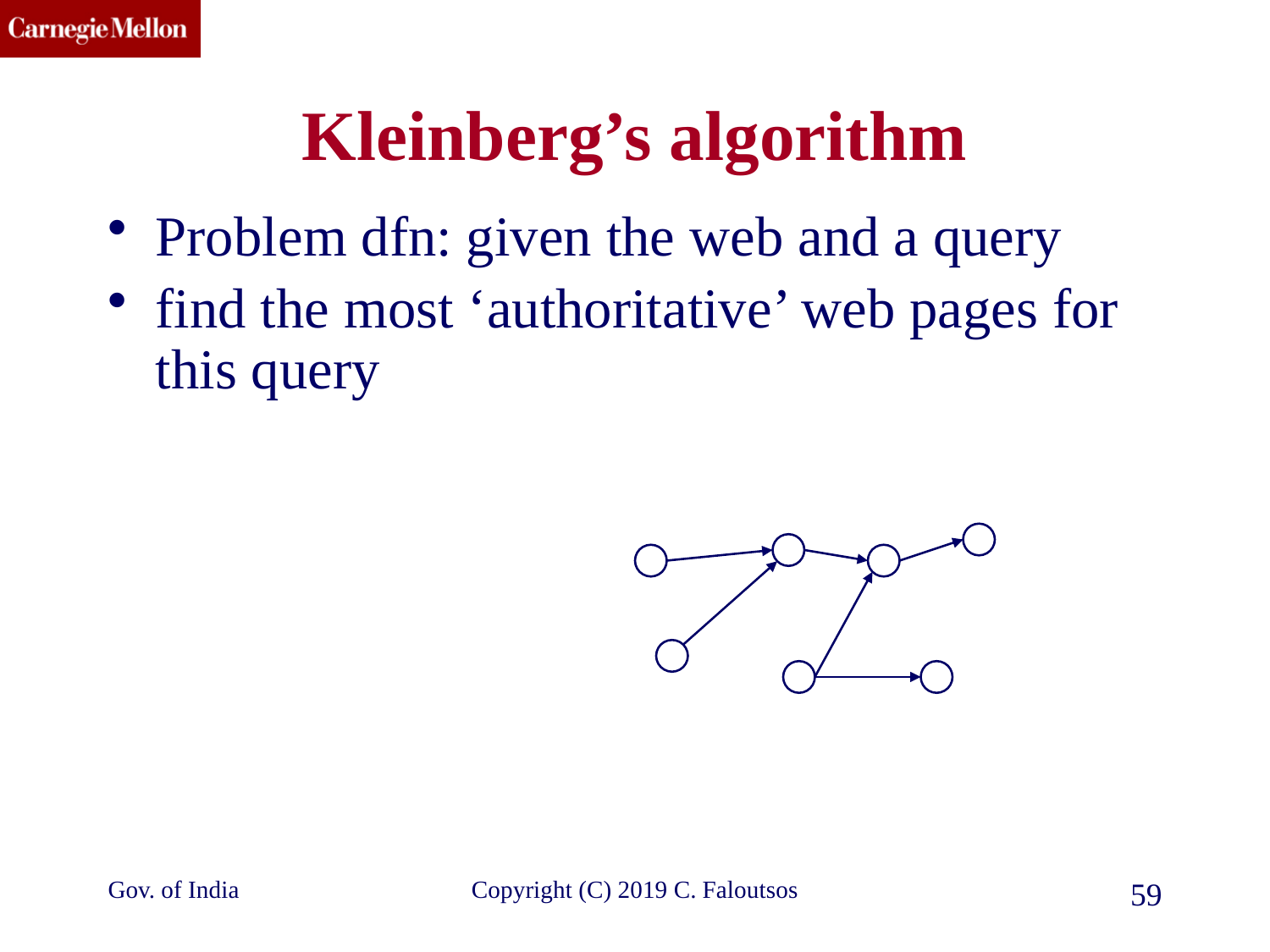

# Kleinberg’s algorithm
Problem dfn: given the web and a query
find the most ‘authoritative’ web pages for this query

Gov. of India
Copyright (C) 2019 C. Faloutsos
59